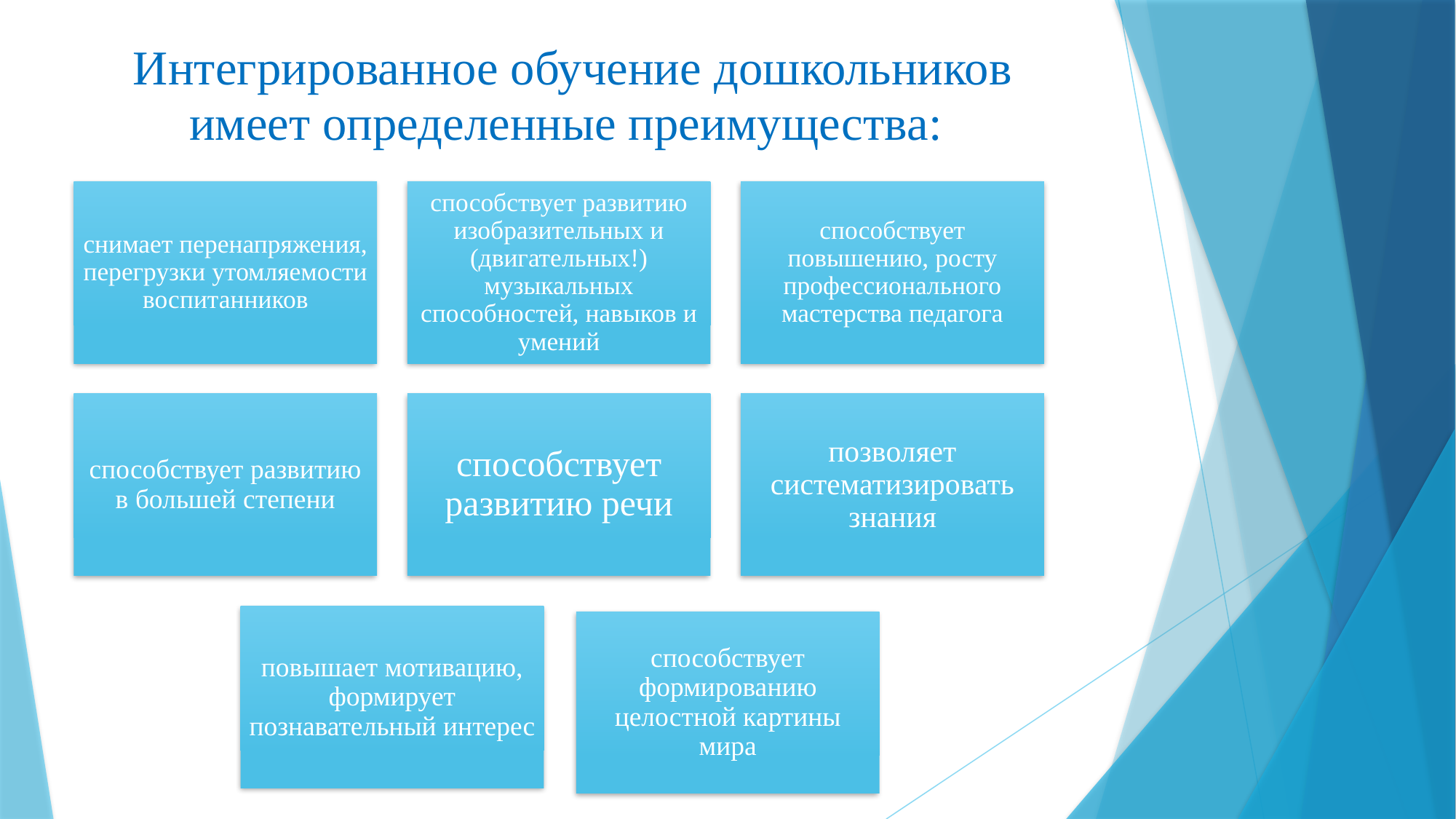

# Интегрированное обучение дошкольников имеет определенные преимущества:
снимает перенапряжения, перегрузки утомляемости воспитанников
способствует развитию изобразительных и (двигательных!) музыкальных способностей, навыков и умений
способствует повышению, росту профессионального мастерства педагога
способствует развитию в большей степени
способствует развитию речи
позволяет систематизировать знания
повышает мотивацию, формирует познавательный интерес
способствует формированию целостной картины мира